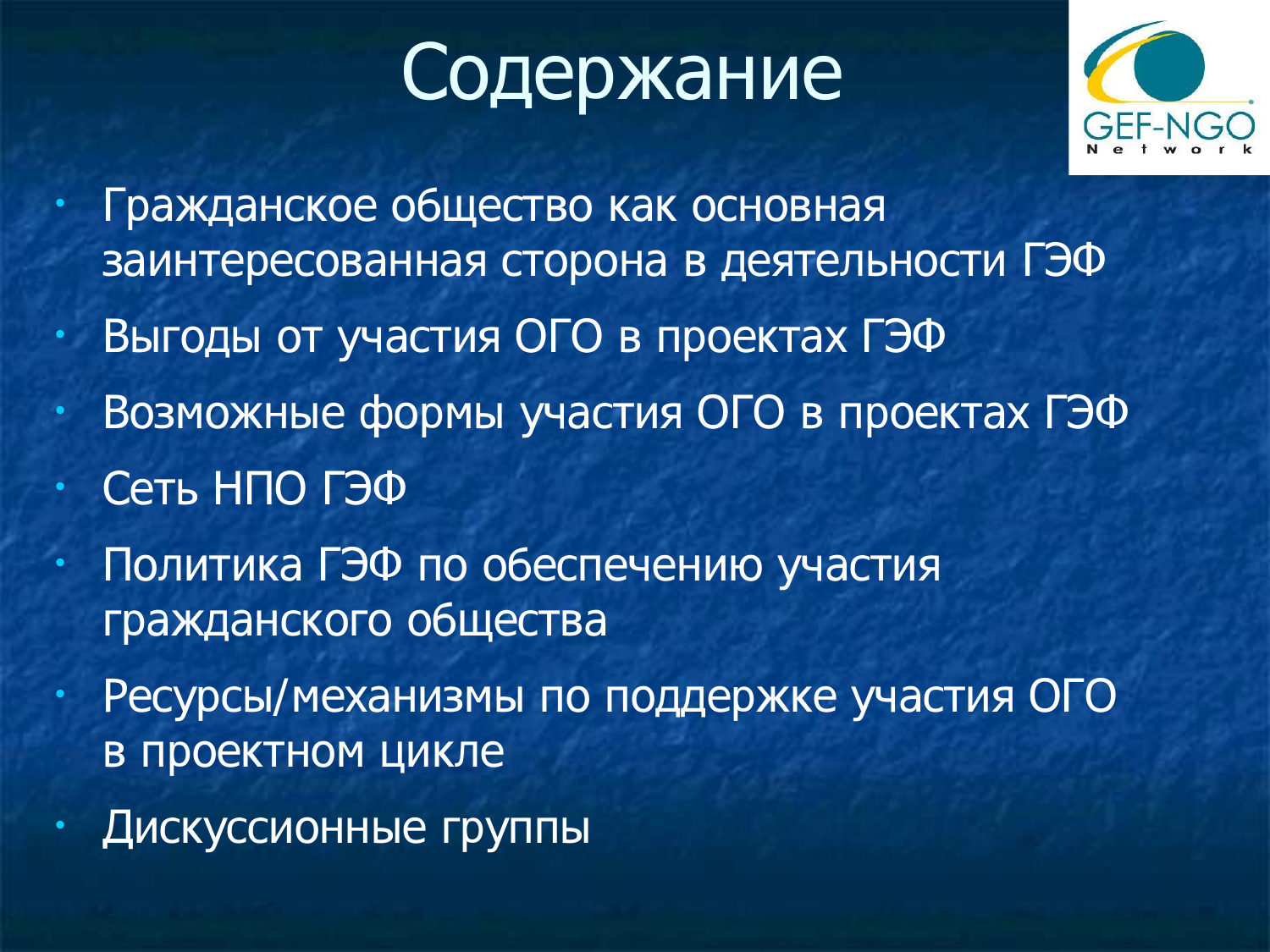

# Содержание

Гражданское общество как основная заинтересованная сторона в деятельности ГЭФ
Выгоды от участия ОГО в проектах ГЭФ
Возможные формы участия ОГО в проектах ГЭФ
Сеть НПО ГЭФ
Политика ГЭФ по обеспечению участия гражданского общества
Ресурсы/механизмы по поддержке участия ОГО
в проектном цикле
Дискуссионные группы